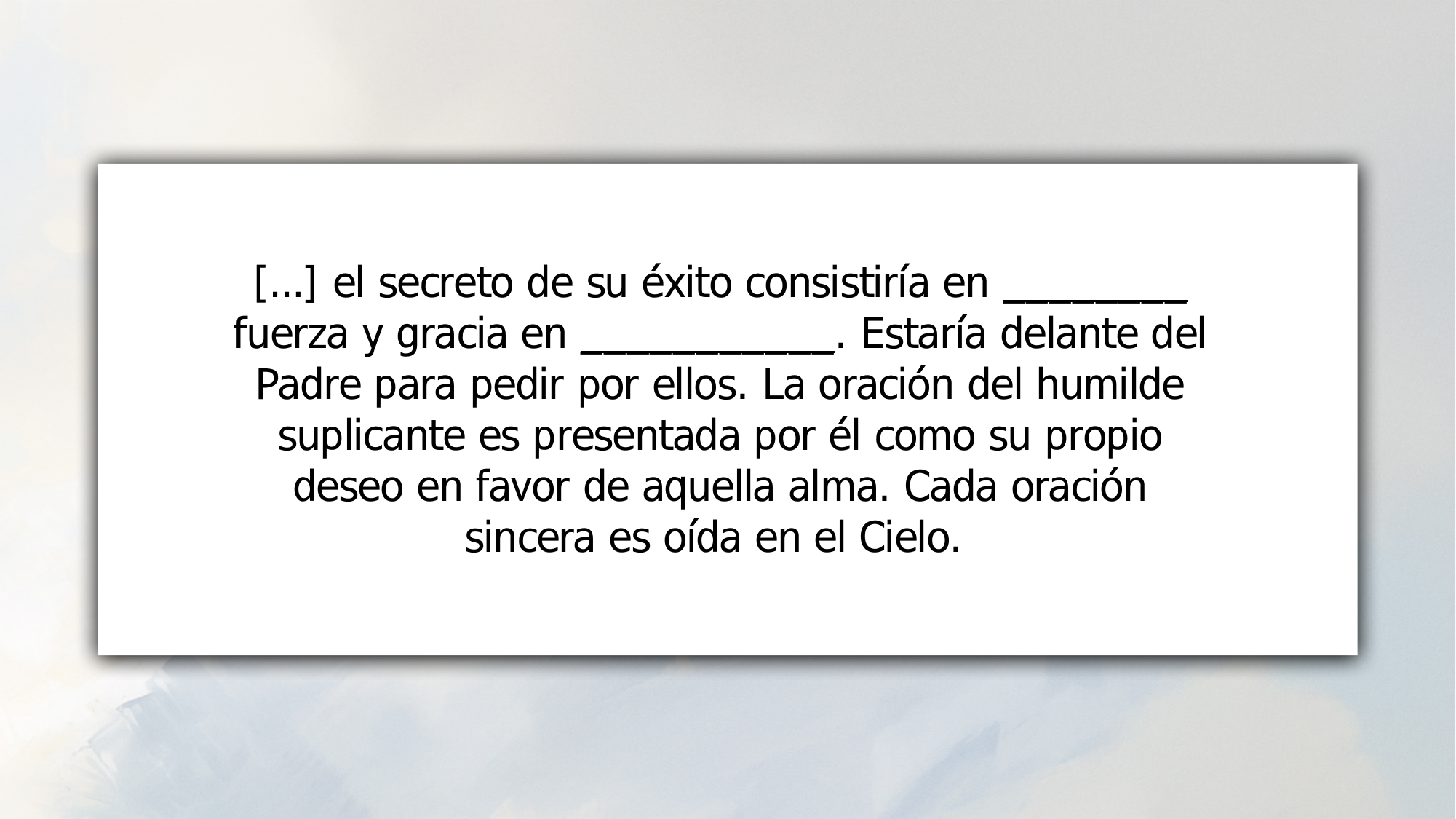

[…] el secreto de su éxito consistiría en ________ fuerza y gracia en ___________. Estaría delante del Padre para pedir por ellos. La oración del humilde suplicante es presentada por él como su propio deseo en favor de aquella alma. Cada oración sincera es oída en el Cielo.